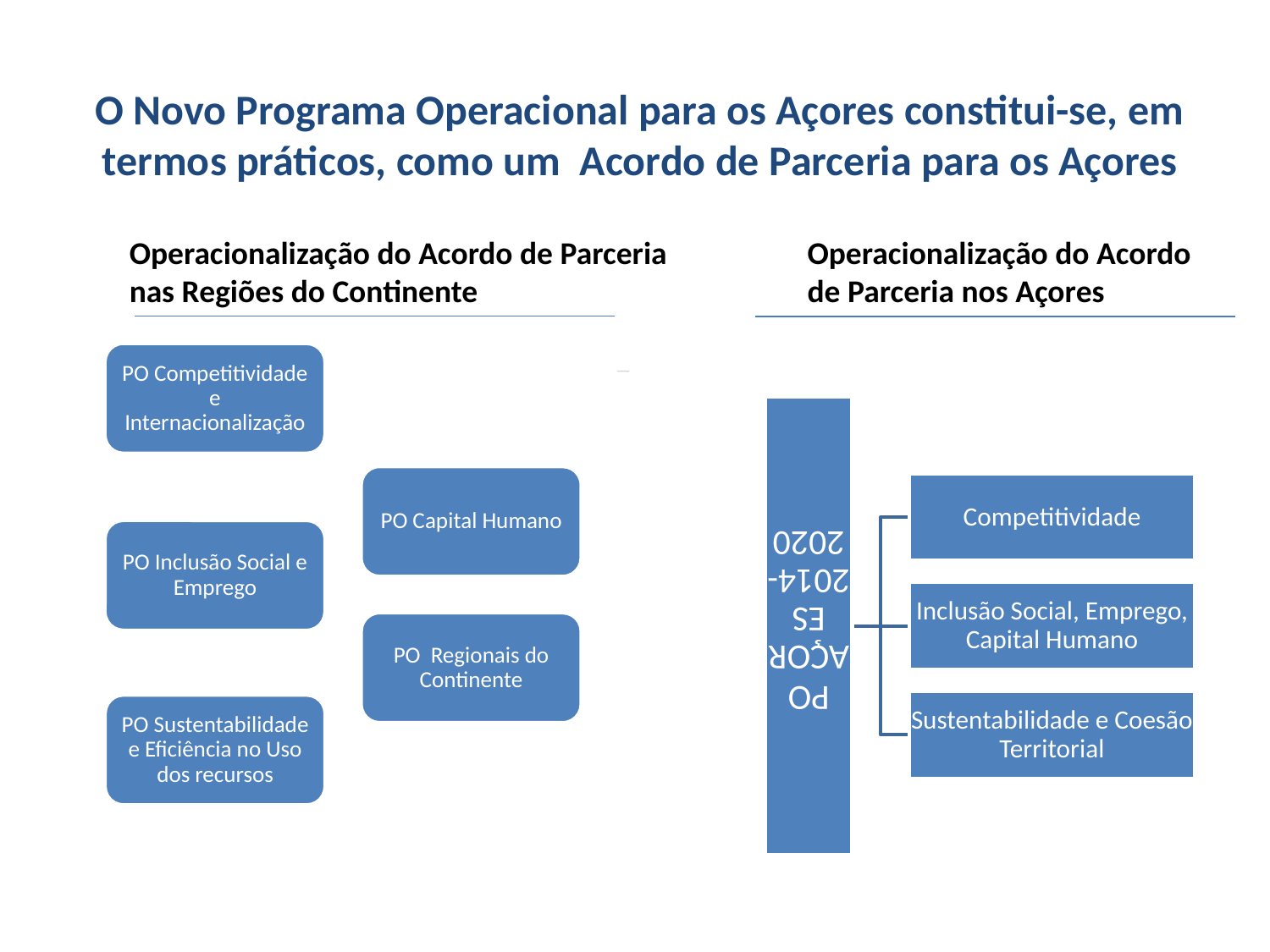

O Novo Programa Operacional para os Açores constitui-se, em termos práticos, como um  Acordo de Parceria para os Açores
Operacionalização do Acordo de Parceria
nas Regiões do Continente
Operacionalização do Acordo de Parceria nos Açores
PO Competitividade e Internacionalização
PO Capital Humano
PO  Regionais do Continente
PO Sustentabilidade e Eficiência no Uso dos recursos
PO Inclusão Social e Emprego

PO AÇORES 2014-2020
Competitividade
Inclusão Social, Emprego, Capital Humano
Sustentabilidade e Coesão Territorial